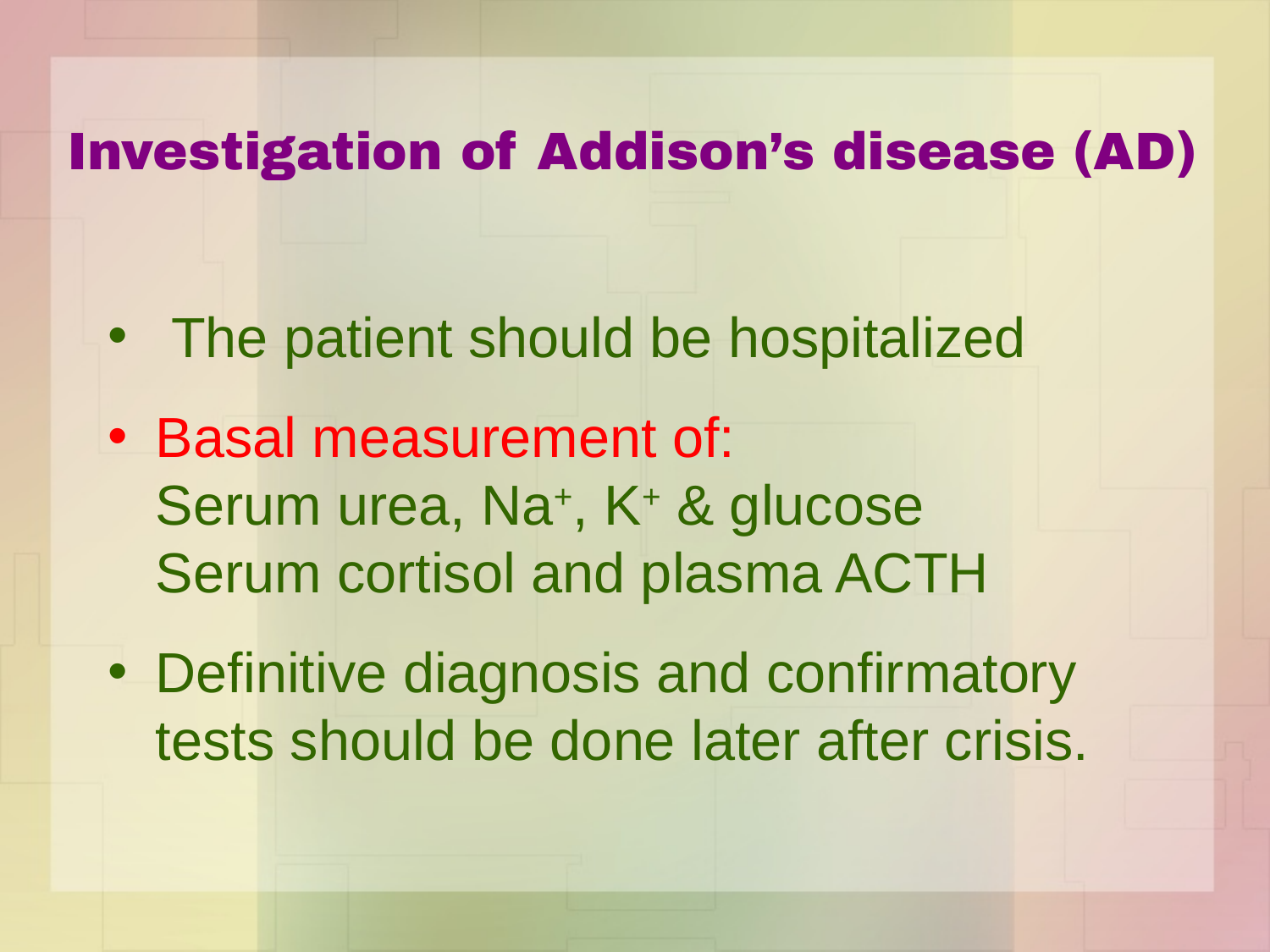

# Investigation of Addison’s disease (AD)
 The patient should be hospitalized
Basal measurement of:
Serum urea, Na+, K+ & glucose
Serum cortisol and plasma ACTH
Definitive diagnosis and confirmatory tests should be done later after crisis.